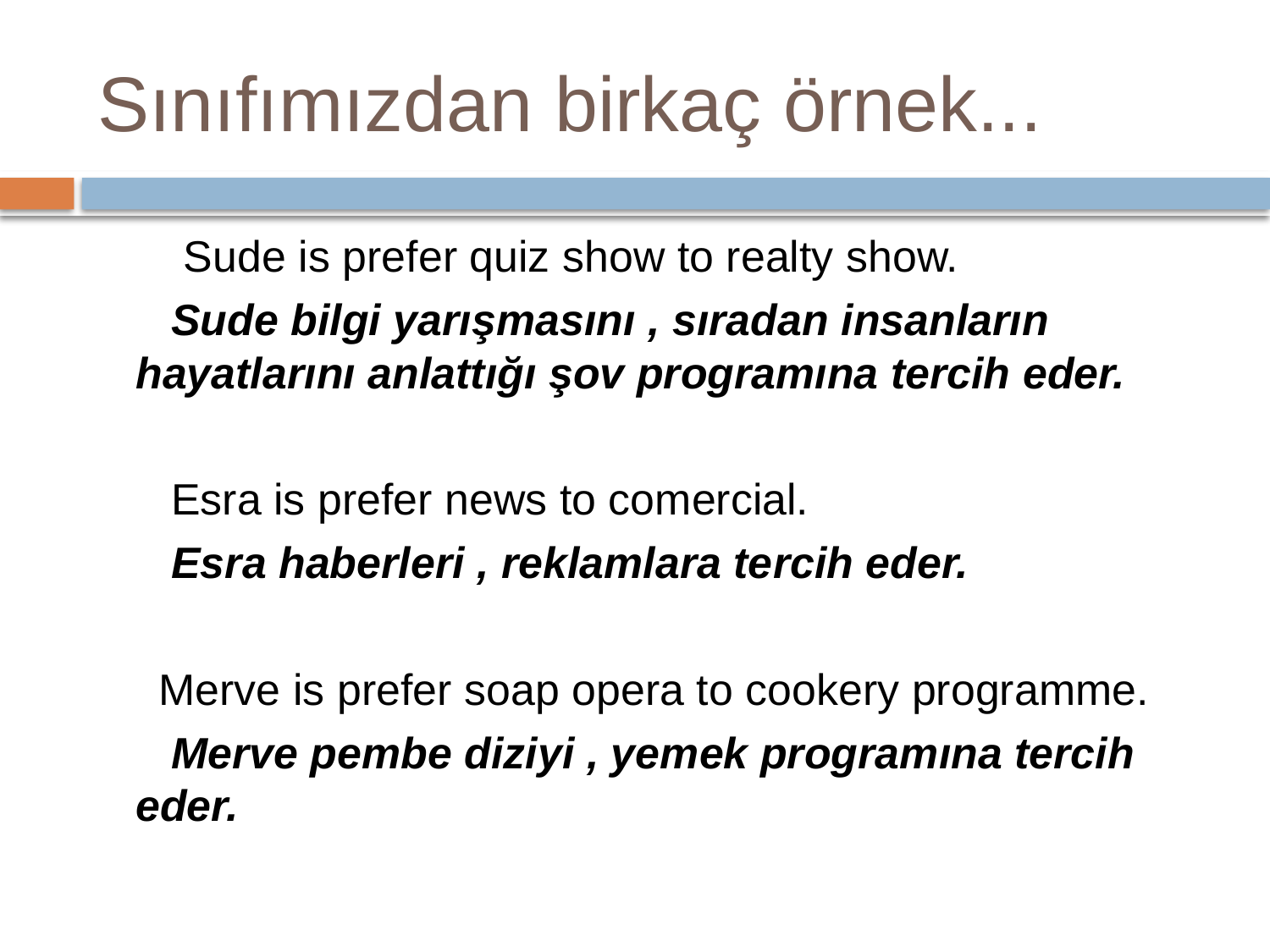

# Sınıfımızdan birkaç örnek...
       Sude is prefer quiz show to realty show.
      Sude bilgi yarışmasını , sıradan insanların hayatlarını anlattığı şov programına tercih eder.

      Esra is prefer news to comercial.
      Esra haberleri , reklamlara tercih eder.

     Merve is prefer soap opera to cookery programme.
      Merve pembe diziyi , yemek programına tercih eder.